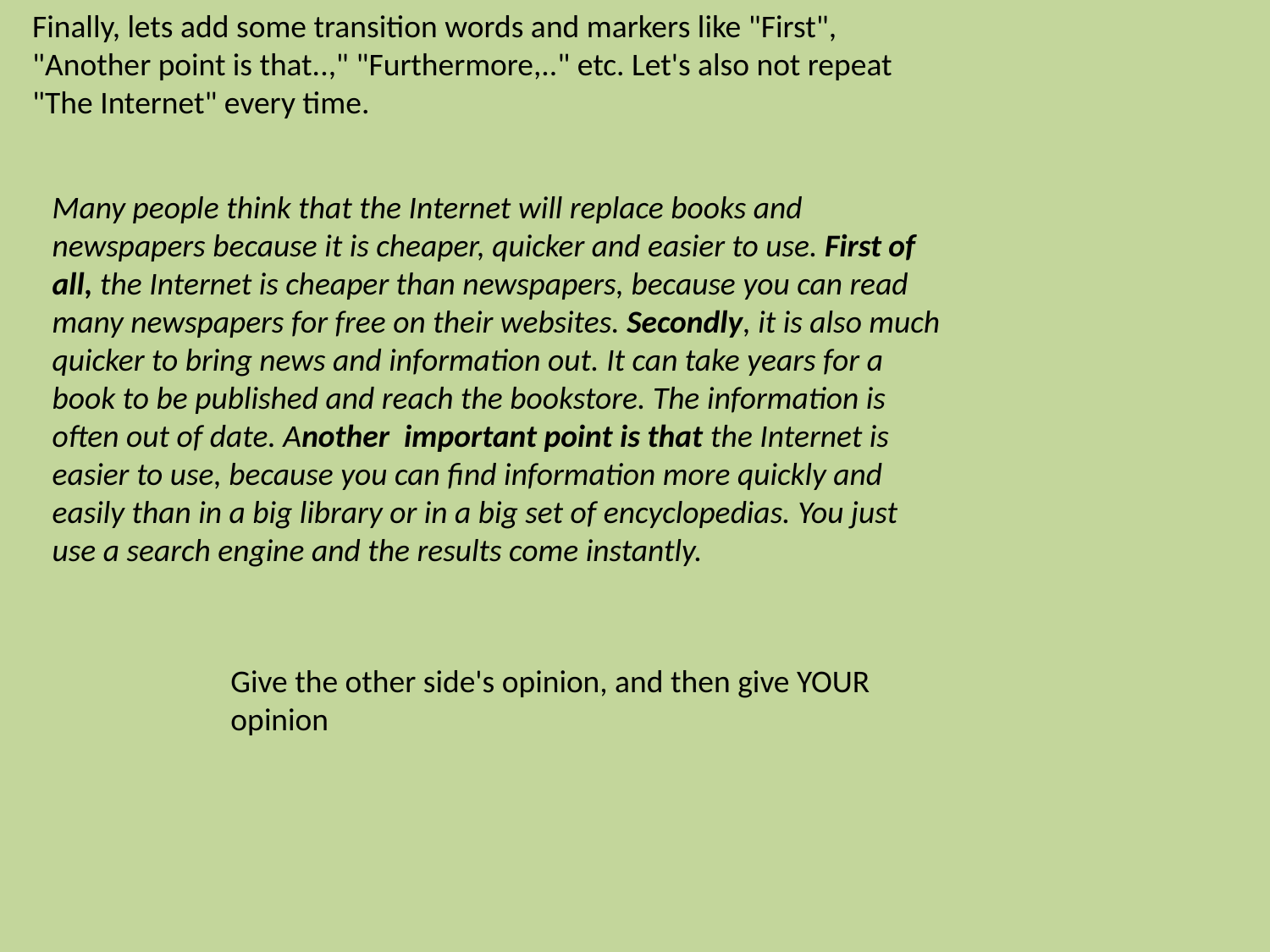

Finally, lets add some transition words and markers like "First", "Another point is that..," "Furthermore,.." etc. Let's also not repeat "The Internet" every time.
Many people think that the Internet will replace books and newspapers because it is cheaper, quicker and easier to use. First of all, the Internet is cheaper than newspapers, because you can read many newspapers for free on their websites. Secondly, it is also much quicker to bring news and information out. It can take years for a book to be published and reach the bookstore. The information is often out of date. Another  important point is that the Internet is easier to use, because you can find information more quickly and easily than in a big library or in a big set of encyclopedias. You just use a search engine and the results come instantly.
Give the other side's opinion, and then give YOUR opinion